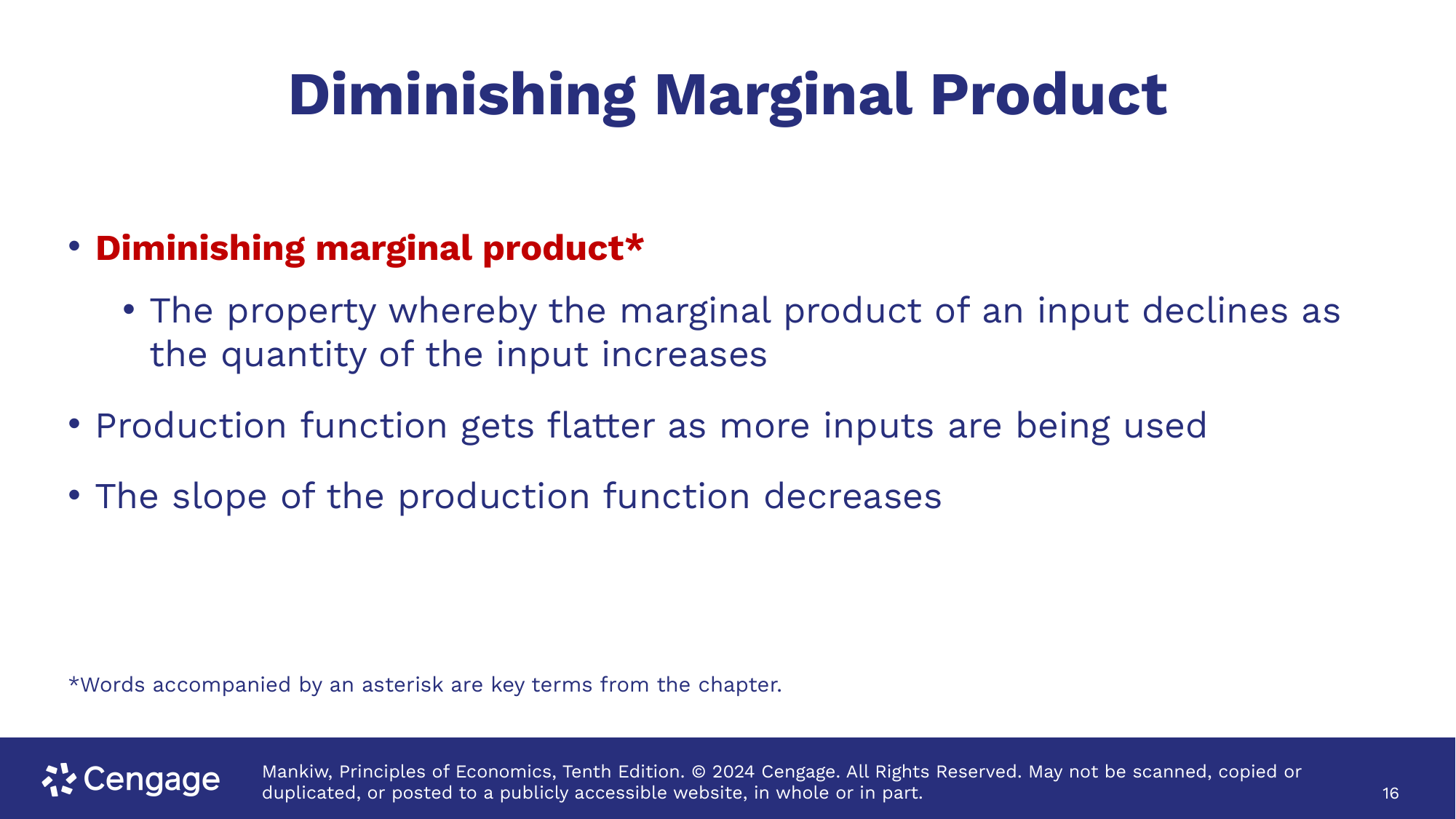

# Diminishing Marginal Product
Diminishing marginal product*
The property whereby the marginal product of an input declines as the quantity of the input increases
Production function gets flatter as more inputs are being used
The slope of the production function decreases
*Words accompanied by an asterisk are key terms from the chapter.